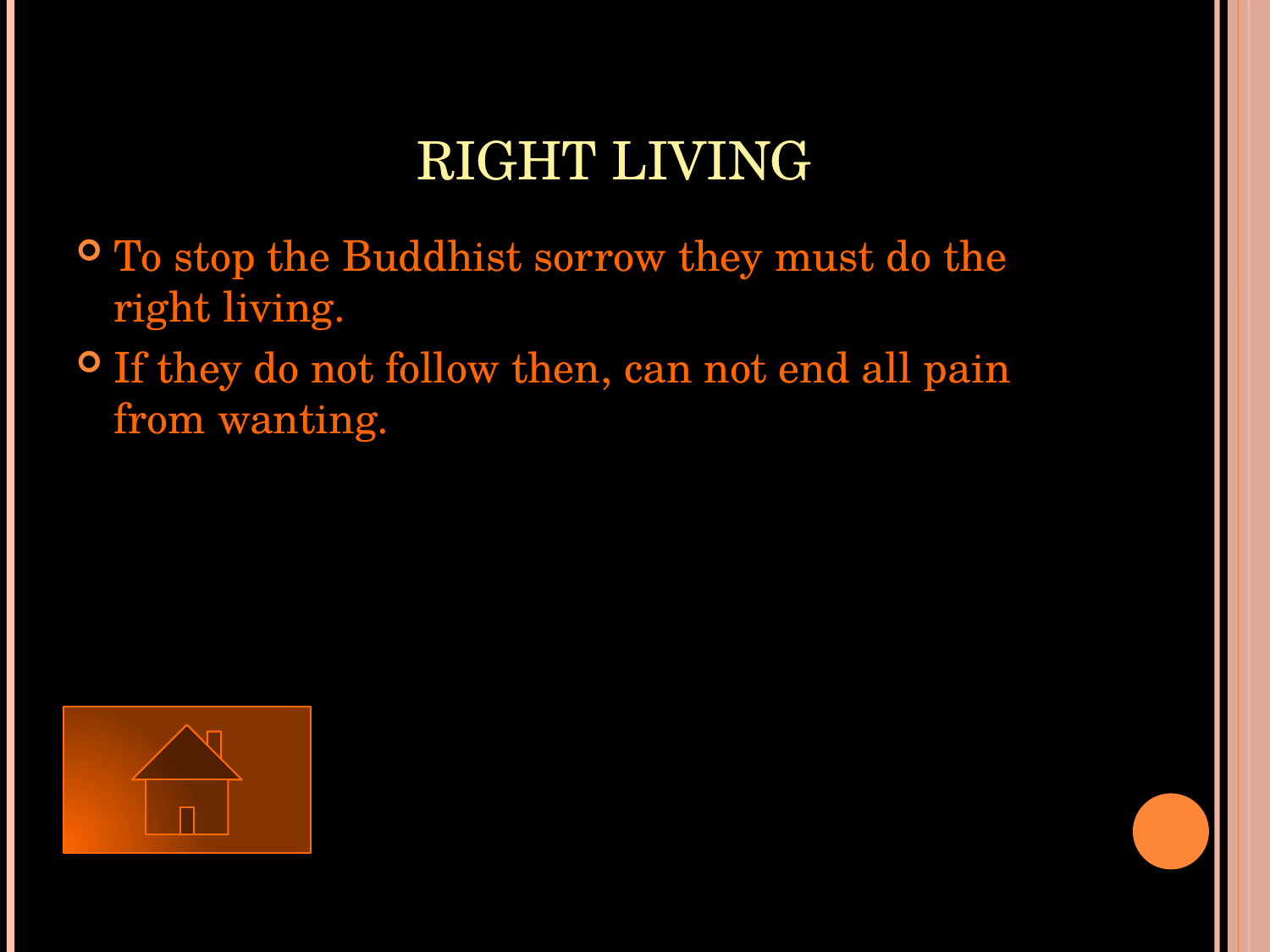

# Right Living
To stop the Buddhist sorrow they must do the right living.
If they do not follow then, can not end all pain from wanting.